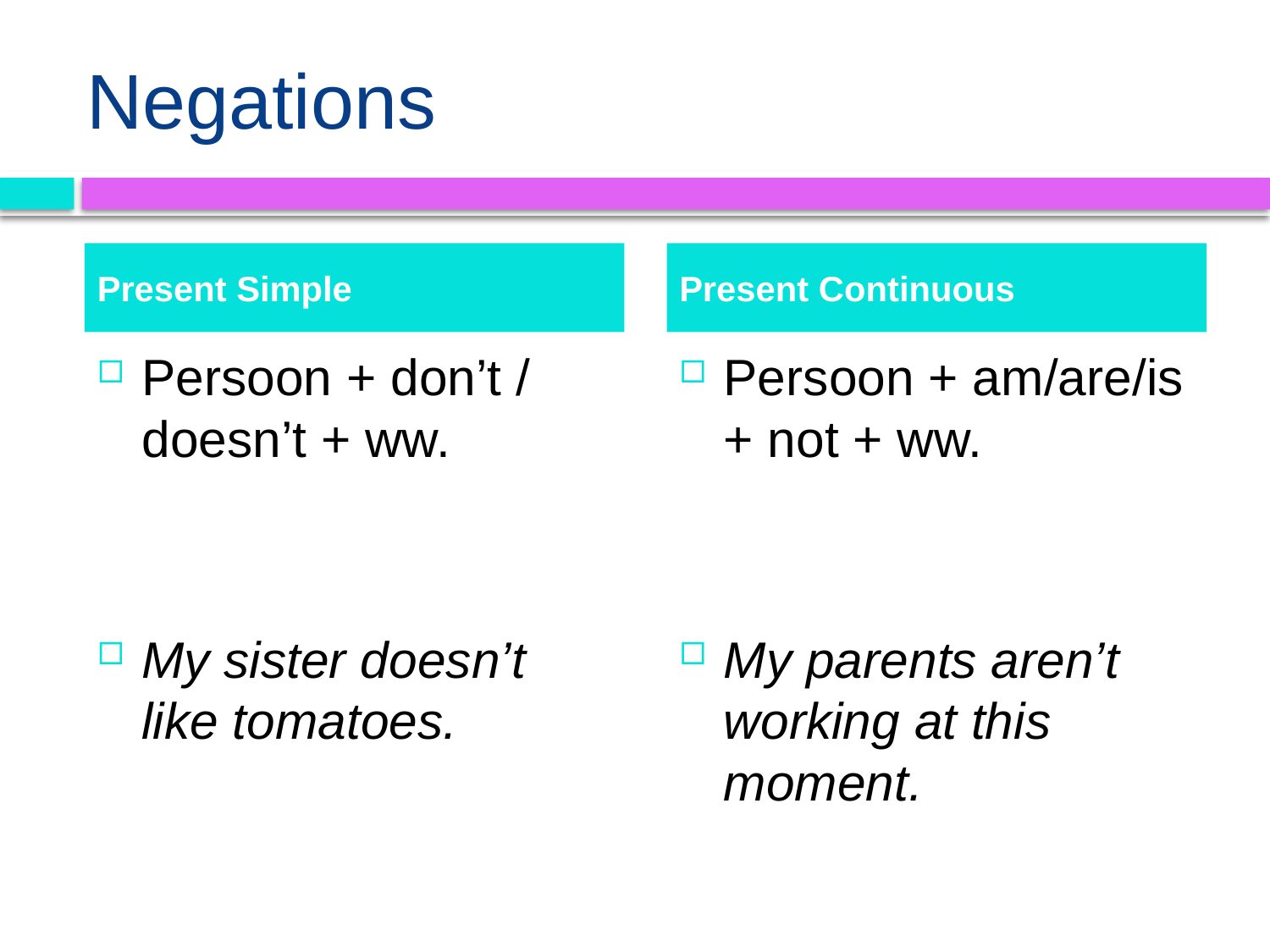

# Negations
Present Simple
Present Continuous
Persoon + don’t / doesn’t + ww.

My sister doesn’t like tomatoes.
Persoon + am/are/is + not + ww.

My parents aren’t working at this moment.